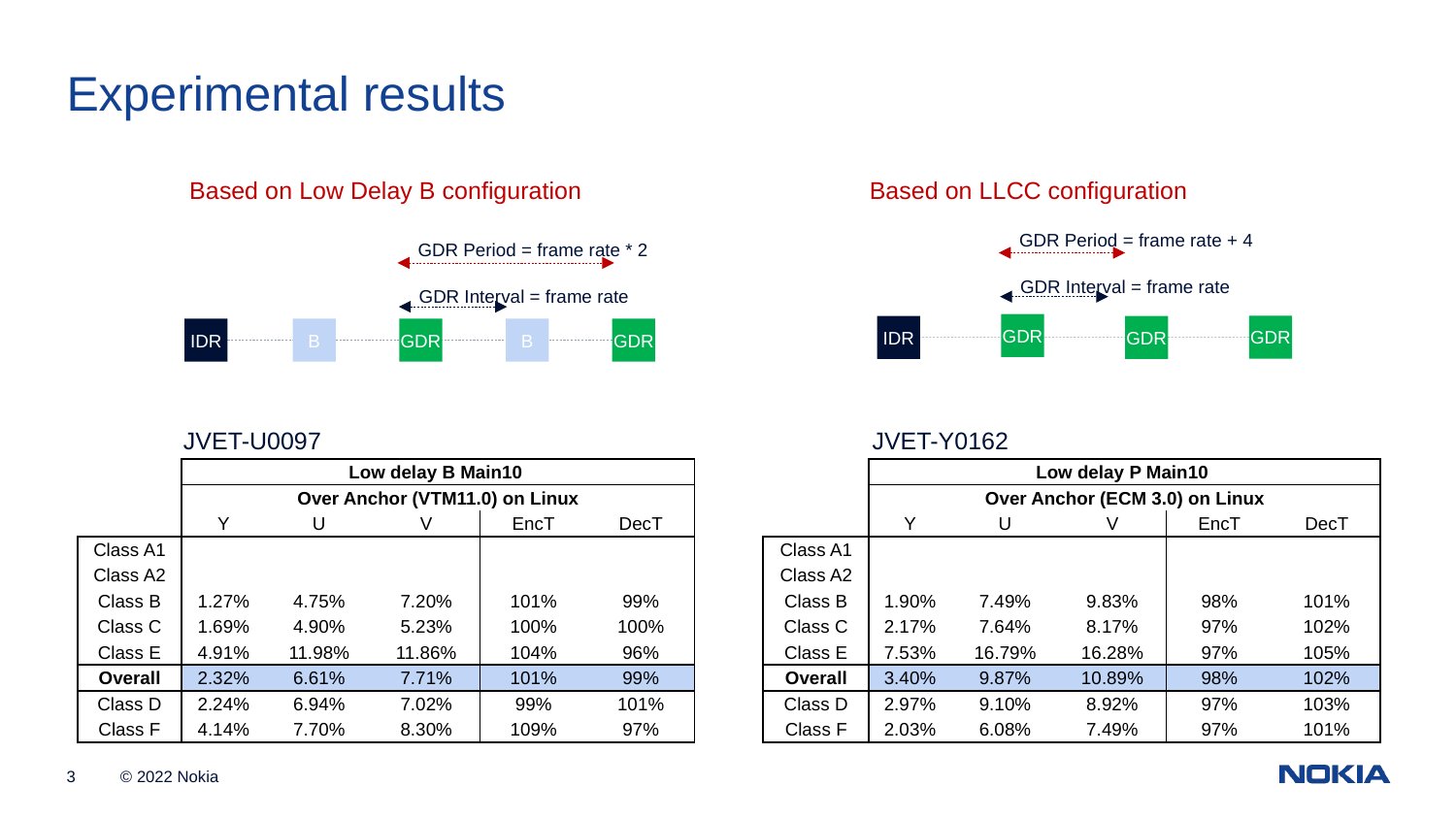

Experimental results

Based on LLCC configuration
Based on Low Delay B configuration
GDR Period = frame rate + 4
GDR Period = frame rate * 2
GDR Interval = frame rate
GDR Interval = frame rate
GDR
GDR
IDR
GDR
IDR
B
GDR
B
GDR
JVET-U0097
JVET-Y0162
|  | Low delay B Main10 |  |  |  |  |
| --- | --- | --- | --- | --- | --- |
|  | Over Anchor (VTM11.0) on Linux |  |  |  |  |
|  | Y | U | V | EncT | DecT |
| Class A1 |  |  |  |  |  |
| Class A2 |  |  |  |  |  |
| Class B | 1.27% | 4.75% | 7.20% | 101% | 99% |
| Class C | 1.69% | 4.90% | 5.23% | 100% | 100% |
| Class E | 4.91% | 11.98% | 11.86% | 104% | 96% |
| Overall | 2.32% | 6.61% | 7.71% | 101% | 99% |
| Class D | 2.24% | 6.94% | 7.02% | 99% | 101% |
| Class F | 4.14% | 7.70% | 8.30% | 109% | 97% |
|  | Low delay P Main10 |  |  |  |  |
| --- | --- | --- | --- | --- | --- |
|  | Over Anchor (ECM 3.0) on Linux |  |  |  |  |
|  | Y | U | V | EncT | DecT |
| Class A1 |  |  |  |  |  |
| Class A2 |  |  |  |  |  |
| Class B | 1.90% | 7.49% | 9.83% | 98% | 101% |
| Class C | 2.17% | 7.64% | 8.17% | 97% | 102% |
| Class E | 7.53% | 16.79% | 16.28% | 97% | 105% |
| Overall | 3.40% | 9.87% | 10.89% | 98% | 102% |
| Class D | 2.97% | 9.10% | 8.92% | 97% | 103% |
| Class F | 2.03% | 6.08% | 7.49% | 97% | 101% |